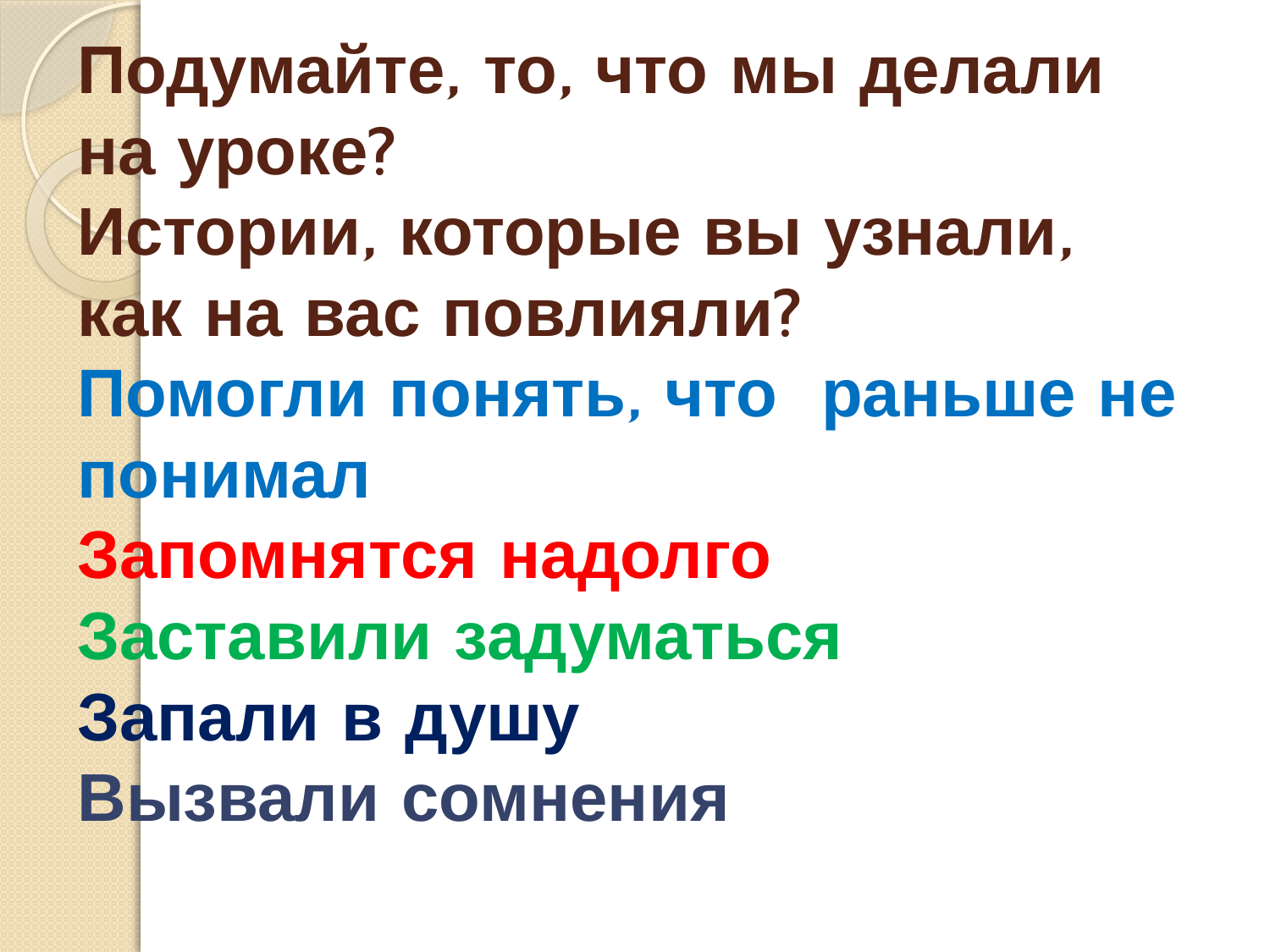

# Подумайте, то, что мы делали на уроке? Истории, которые вы узнали, как на вас повлияли? Помогли понять, что  раньше не понимал Запомнятся надолго Заставили задуматься Запали в душу Вызвали сомнения